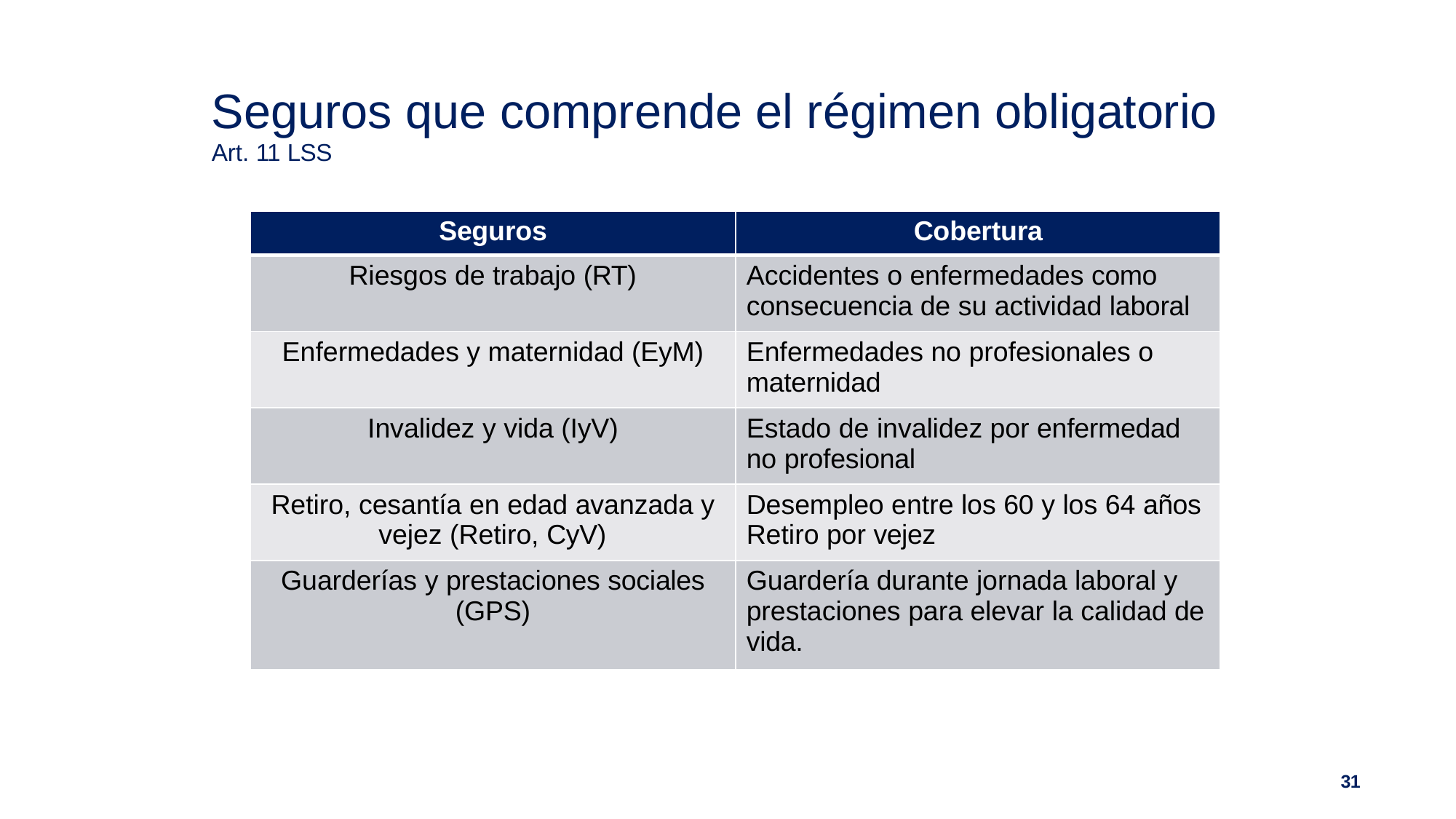

# Seguros que comprende el régimen obligatorio
Art. 11 LSS
| Seguros | Cobertura |
| --- | --- |
| Riesgos de trabajo (RT) | Accidentes o enfermedades como consecuencia de su actividad laboral |
| Enfermedades y maternidad (EyM) | Enfermedades no profesionales o maternidad |
| Invalidez y vida (IyV) | Estado de invalidez por enfermedad no profesional |
| Retiro, cesantía en edad avanzada y vejez (Retiro, CyV) | Desempleo entre los 60 y los 64 años Retiro por vejez |
| Guarderías y prestaciones sociales (GPS) | Guardería durante jornada laboral y prestaciones para elevar la calidad de vida. |
31